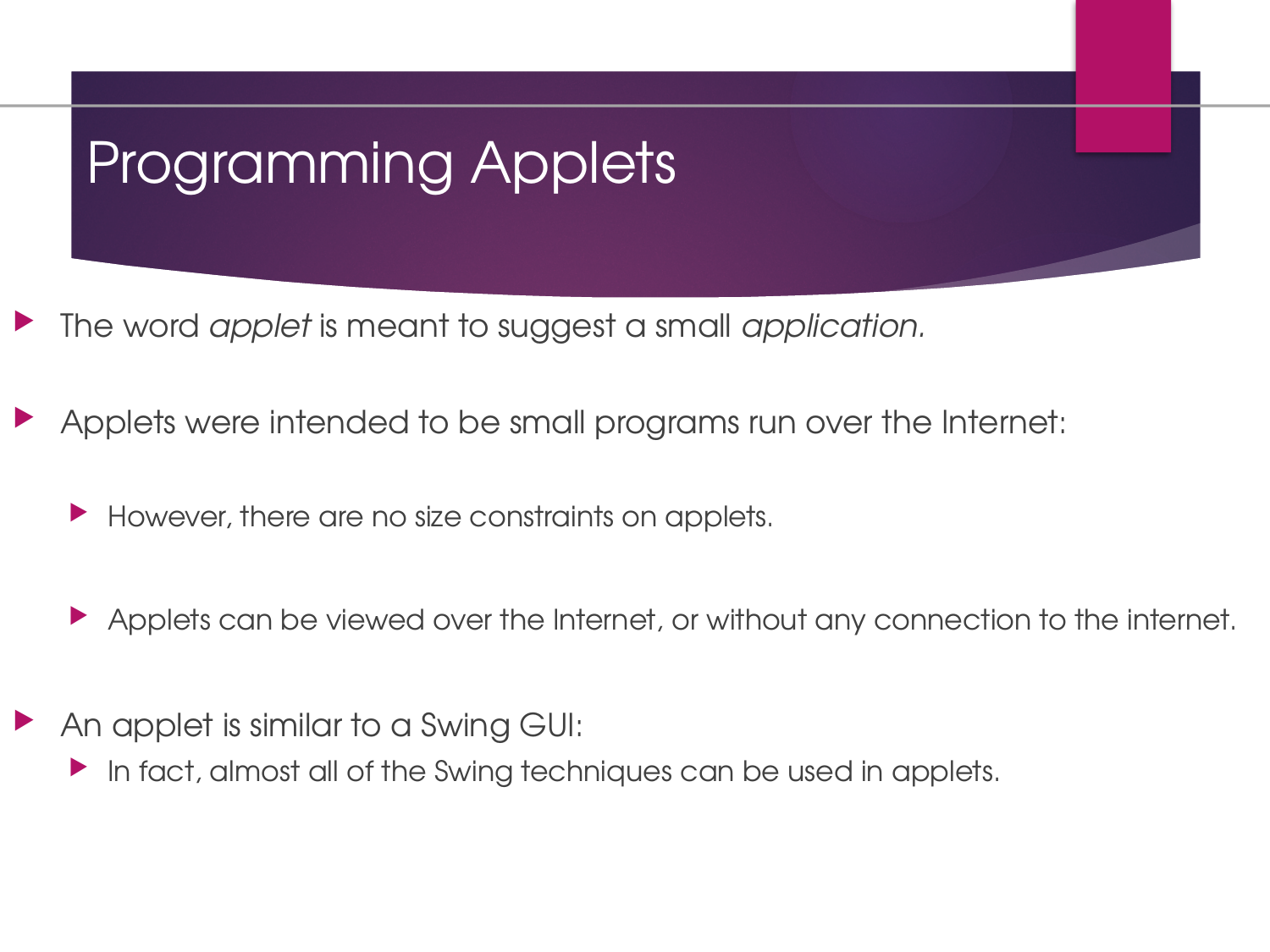

# Programming Applets
The word applet is meant to suggest a small application.

Applets were intended to be small programs run over the Internet:

However, there are no size constraints on applets.

Applets can be viewed over the Internet, or without any connection to the internet.

An applet is similar to a Swing GUI:
In fact, almost all of the Swing techniques can be used in applets.